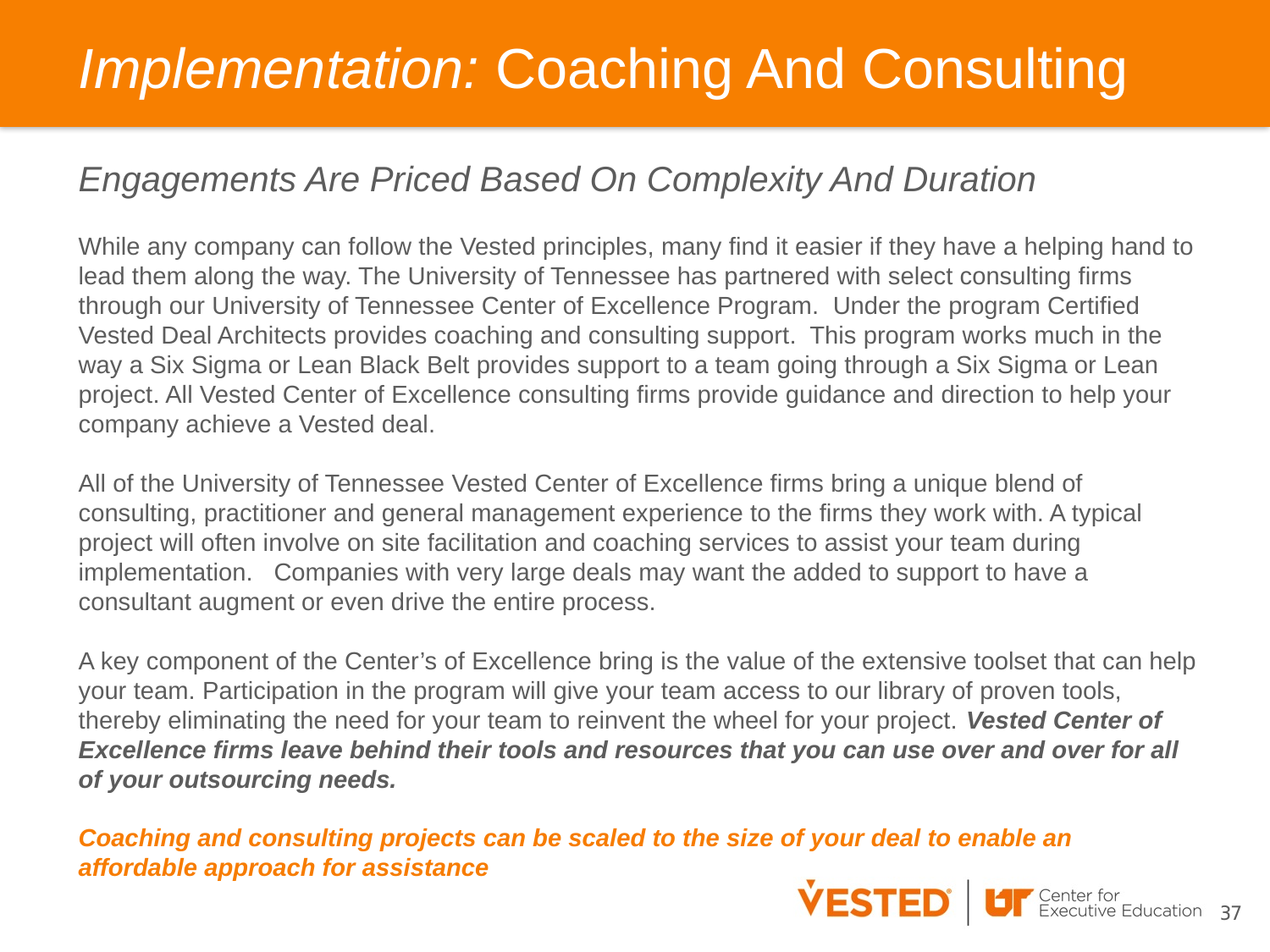

# Implementation: Coaching And Consulting

Engagements Are Priced Based On Complexity And Duration
While any company can follow the Vested principles, many find it easier if they have a helping hand to lead them along the way. The University of Tennessee has partnered with select consulting firms through our University of Tennessee Center of Excellence Program.  Under the program Certified Vested Deal Architects provides coaching and consulting support.  This program works much in the way a Six Sigma or Lean Black Belt provides support to a team going through a Six Sigma or Lean project. All Vested Center of Excellence consulting firms provide guidance and direction to help your company achieve a Vested deal.

All of the University of Tennessee Vested Center of Excellence firms bring a unique blend of consulting, practitioner and general management experience to the firms they work with. A typical project will often involve on site facilitation and coaching services to assist your team during implementation.   Companies with very large deals may want the added to support to have a consultant augment or even drive the entire process.

A key component of the Center’s of Excellence bring is the value of the extensive toolset that can help your team. Participation in the program will give your team access to our library of proven tools, thereby eliminating the need for your team to reinvent the wheel for your project. Vested Center of Excellence firms leave behind their tools and resources that you can use over and over for all of your outsourcing needs.

Coaching and consulting projects can be scaled to the size of your deal to enable an affordable approach for assistance
37